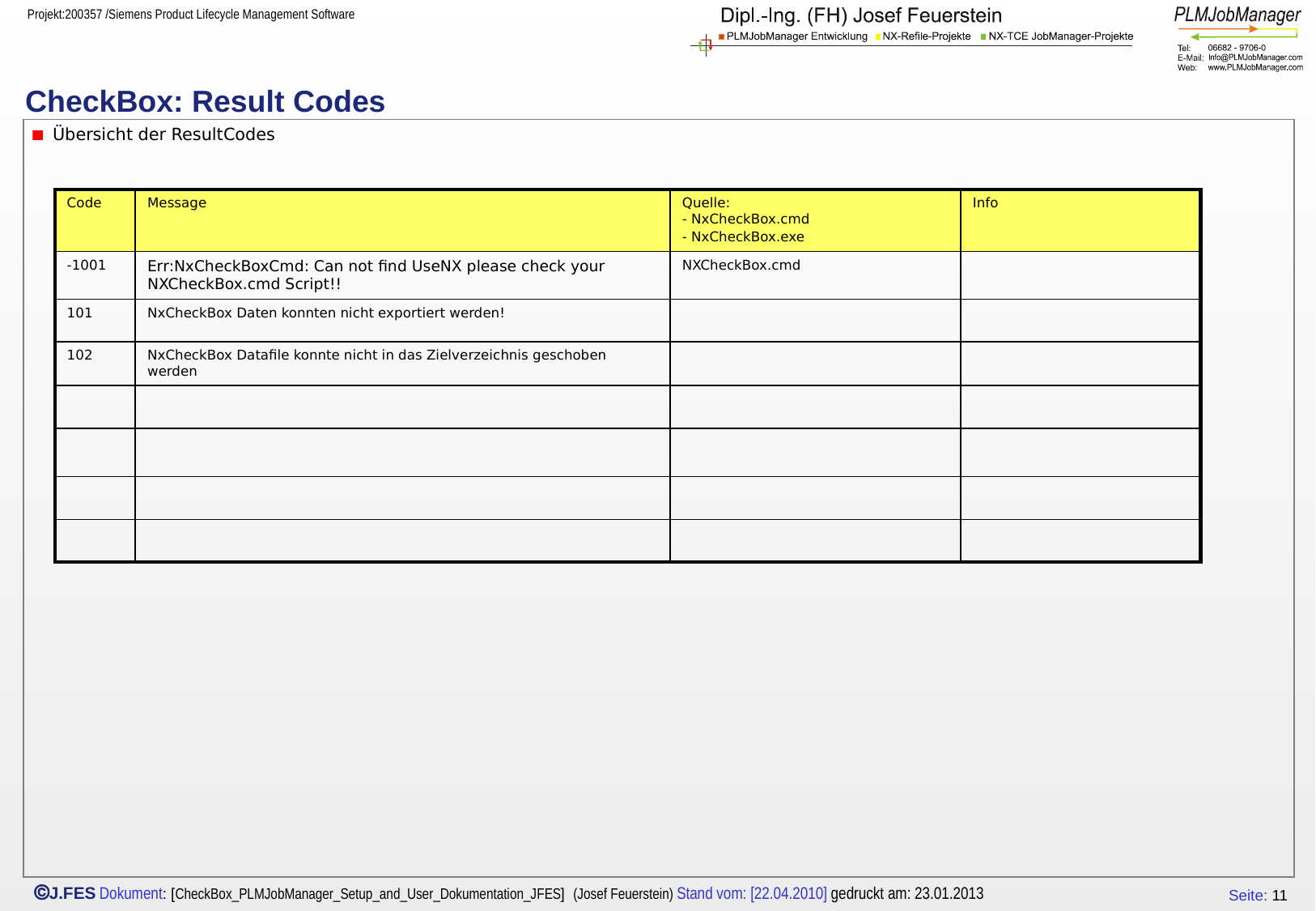

# CheckBox: Result Codes
Übersicht der ResultCodes
| Code | Message | Quelle: - NxCheckBox.cmd - NxCheckBox.exe | Info |
| --- | --- | --- | --- |
| -1001 | Err:NxCheckBoxCmd: Can not find UseNX please check your NXCheckBox.cmd Script!! | NXCheckBox.cmd |  |
| 101 | NxCheckBox Daten konnten nicht exportiert werden! |  |  |
| 102 | NxCheckBox Datafile konnte nicht in das Zielverzeichnis geschoben werden |  |  |
|  |  |  |  |
|  |  |  |  |
|  |  |  |  |
|  |  |  |  |